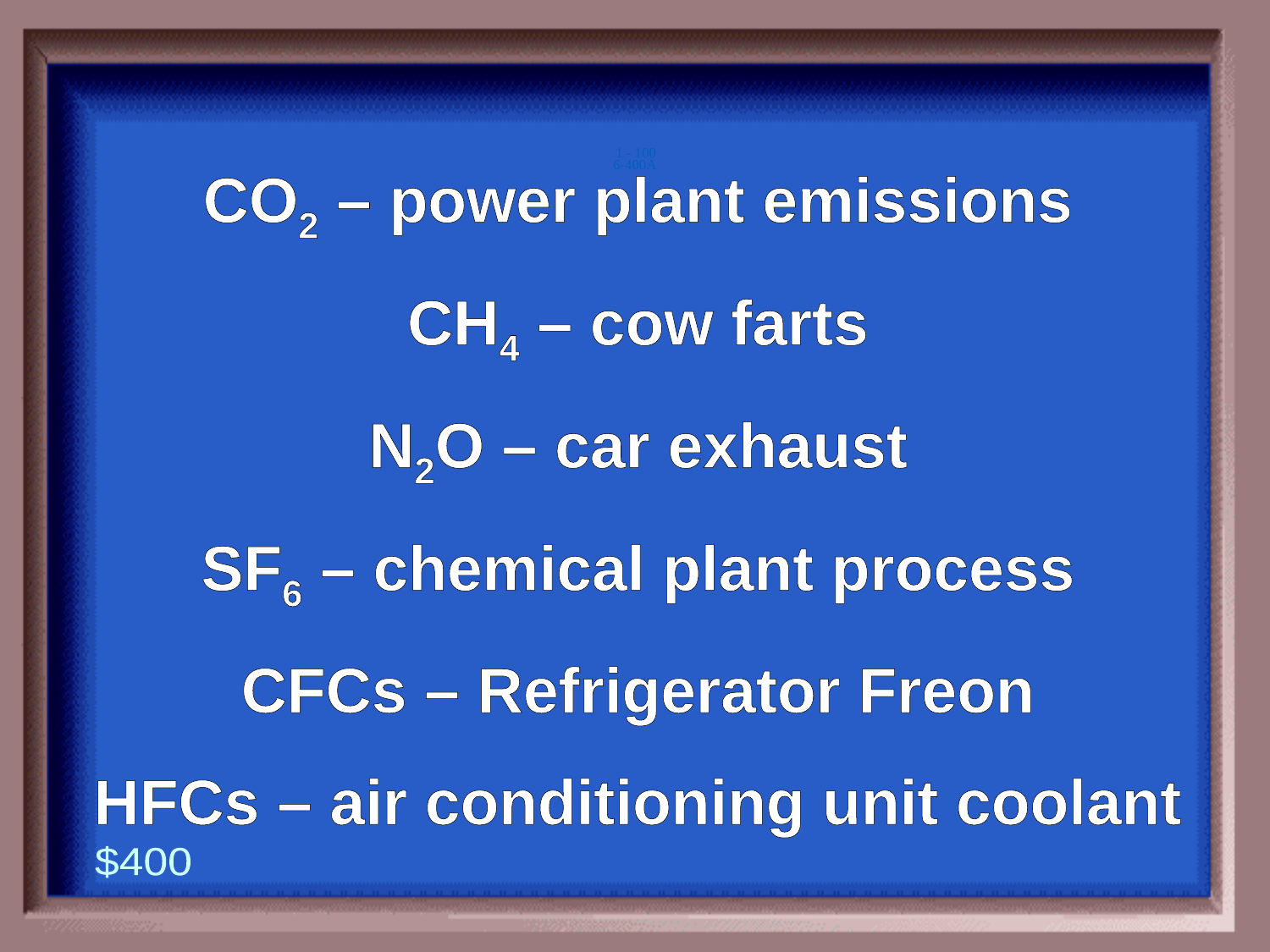

6-400A

1 - 100
CO2 – power plant emissions
CH4 – cow farts
N2O – car exhaust
SF6 – chemical plant process
CFCs – Refrigerator Freon
HFCs – air conditioning unit coolant

$400